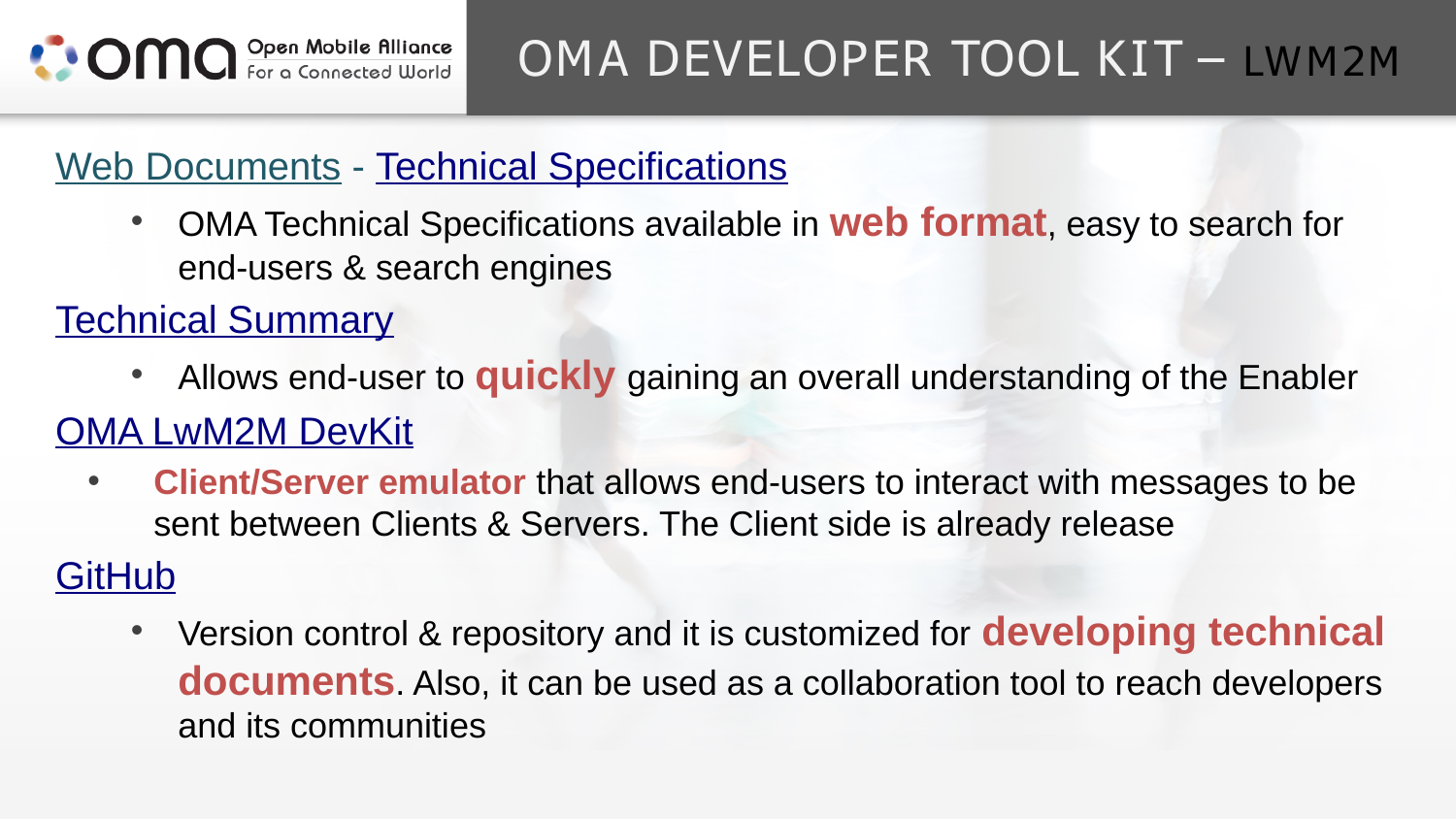

# OMA Developer Tool Kit – LwM2M
Web Documents - Technical Specifications
OMA Technical Specifications available in web format, easy to search for end-users & search engines
Technical Summary
Allows end-user to quickly gaining an overall understanding of the Enabler
OMA LwM2M DevKit
Client/Server emulator that allows end-users to interact with messages to be sent between Clients & Servers. The Client side is already release
GitHub
Version control & repository and it is customized for developing technical documents. Also, it can be used as a collaboration tool to reach developers and its communities